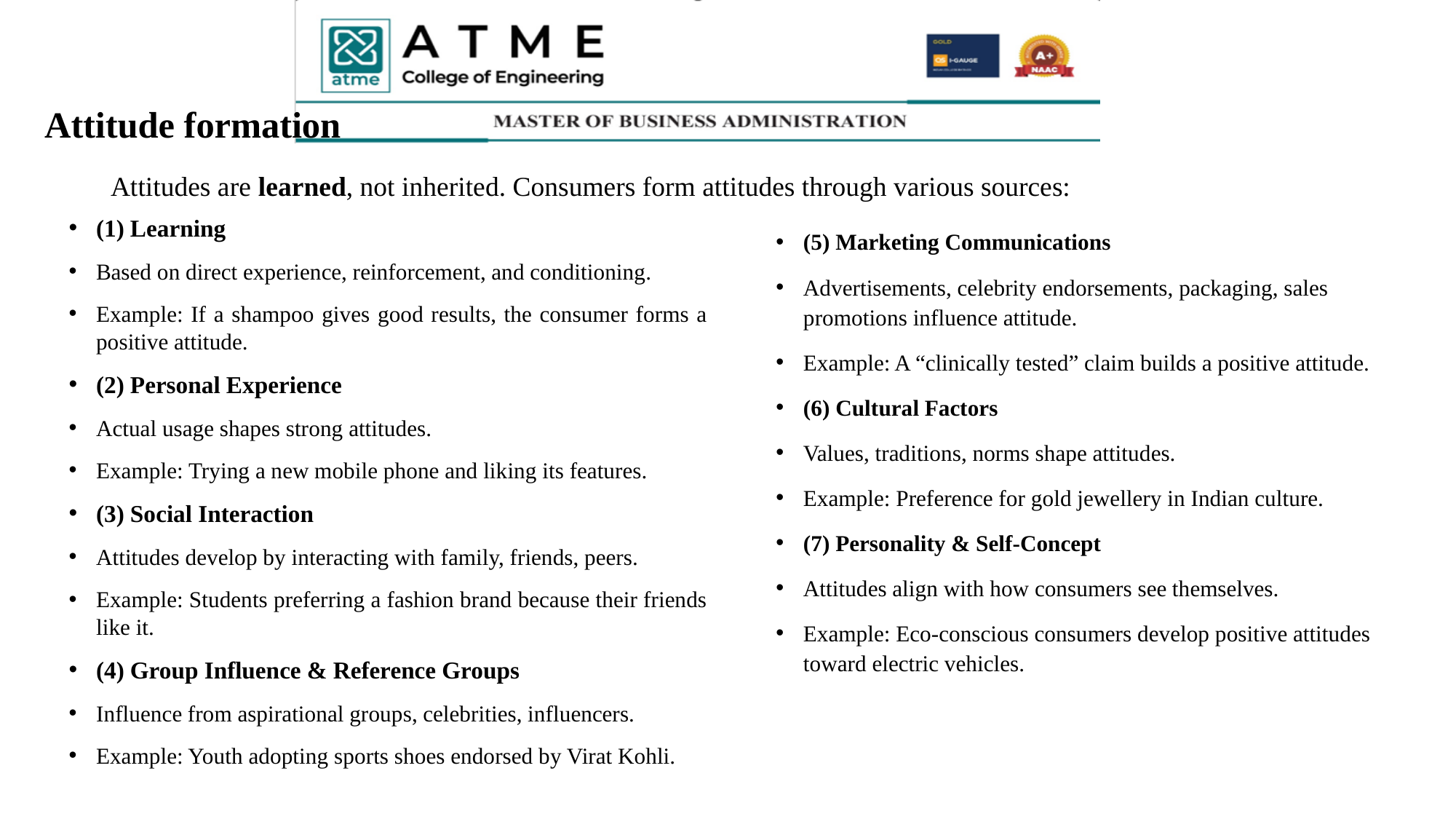

# Attitude formation
Attitudes are learned, not inherited. Consumers form attitudes through various sources:
(1) Learning
Based on direct experience, reinforcement, and conditioning.
Example: If a shampoo gives good results, the consumer forms a positive attitude.
(2) Personal Experience
Actual usage shapes strong attitudes.
Example: Trying a new mobile phone and liking its features.
(3) Social Interaction
Attitudes develop by interacting with family, friends, peers.
Example: Students preferring a fashion brand because their friends like it.
(4) Group Influence & Reference Groups
Influence from aspirational groups, celebrities, influencers.
Example: Youth adopting sports shoes endorsed by Virat Kohli.

(5) Marketing Communications
Advertisements, celebrity endorsements, packaging, sales promotions influence attitude.
Example: A “clinically tested” claim builds a positive attitude.
(6) Cultural Factors
Values, traditions, norms shape attitudes.
Example: Preference for gold jewellery in Indian culture.
(7) Personality & Self-Concept
Attitudes align with how consumers see themselves.
Example: Eco-conscious consumers develop positive attitudes toward electric vehicles.